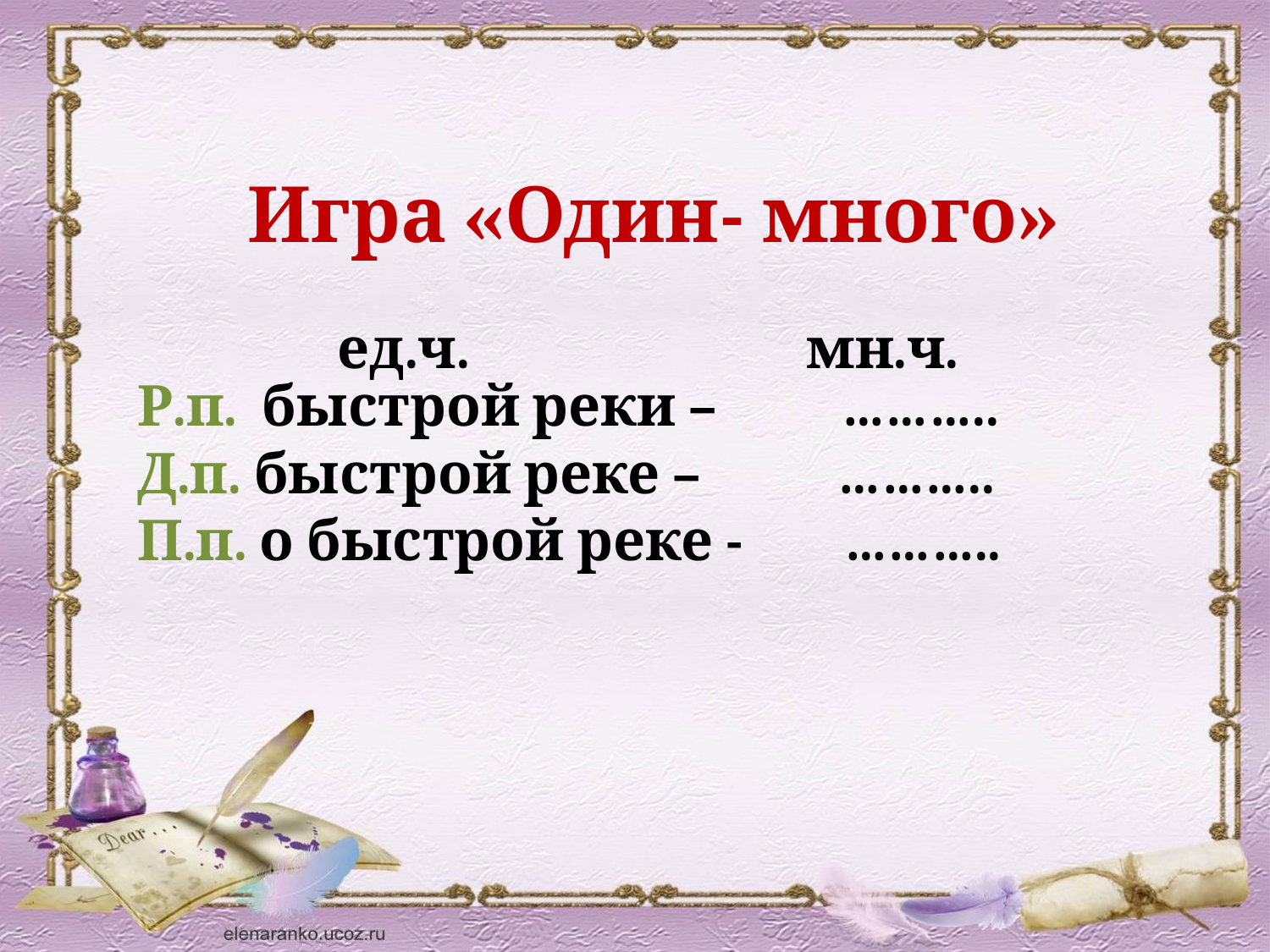

Игра «Один- много»
ед.ч.                           мн.ч.
Р.п.  быстрой реки –          ………..
Д.п. быстрой реке –           ………..
П.п. о быстрой реке -        ………..